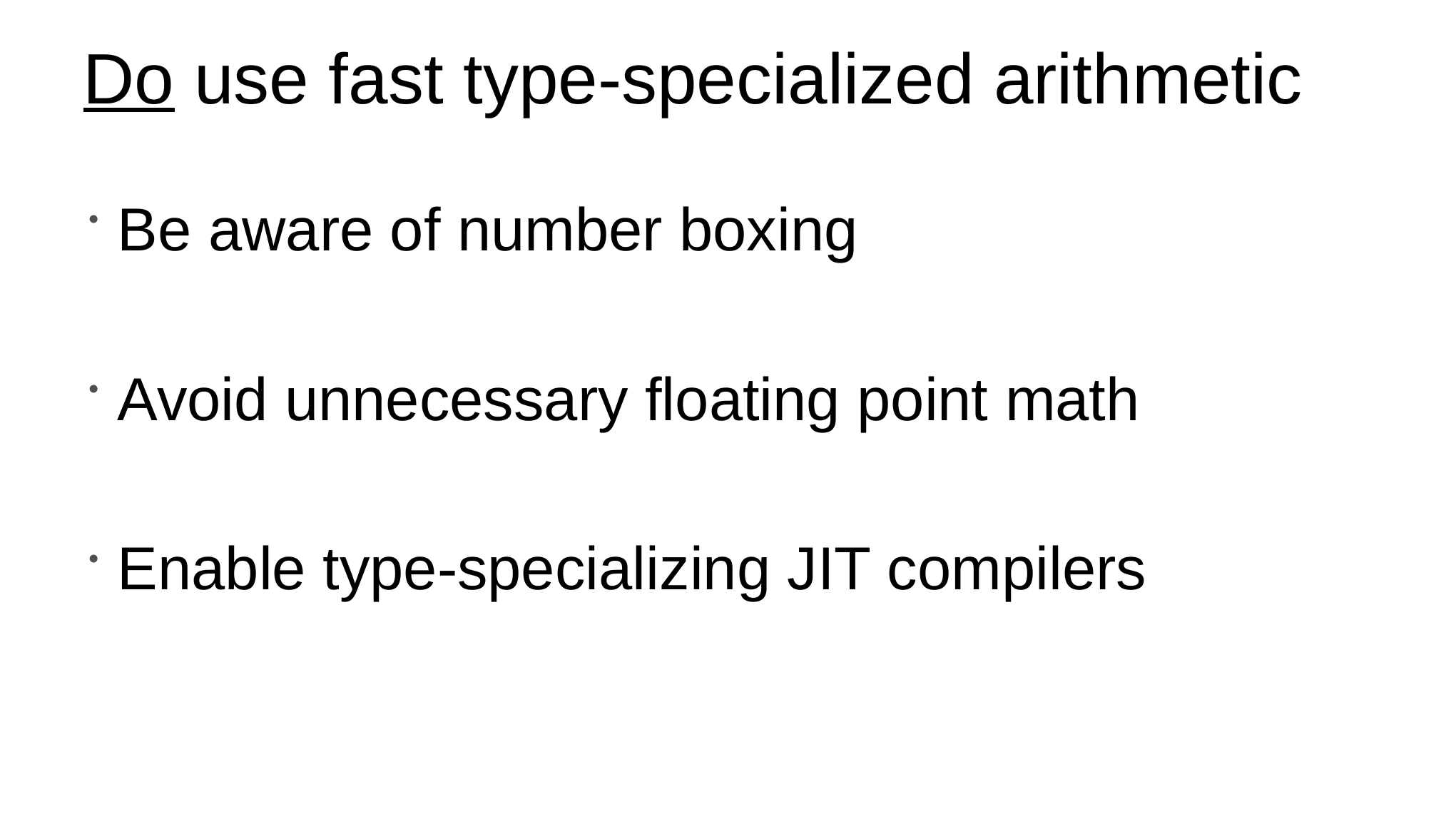

# Do use fast type-specialized arithmetic
Be aware of number boxing

Avoid unnecessary floating point math

Enable type-specializing JIT compilers